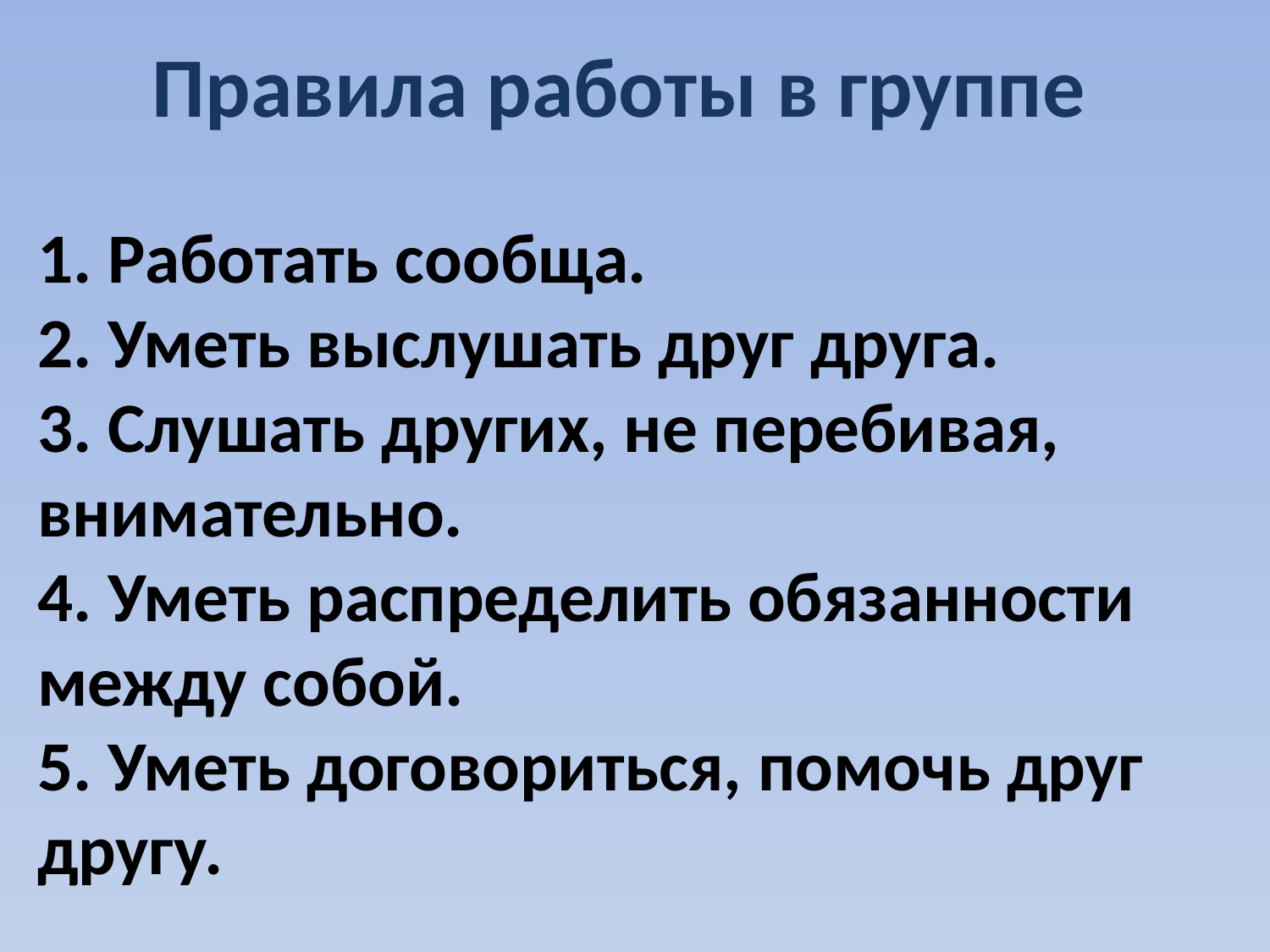

Правила работы в группе
1. Работать сообща.
2. Уметь выслушать друг друга.
3. Слушать других, не перебивая, внимательно.
4. Уметь распределить обязанности между собой.
5. Уметь договориться, помочь друг другу.